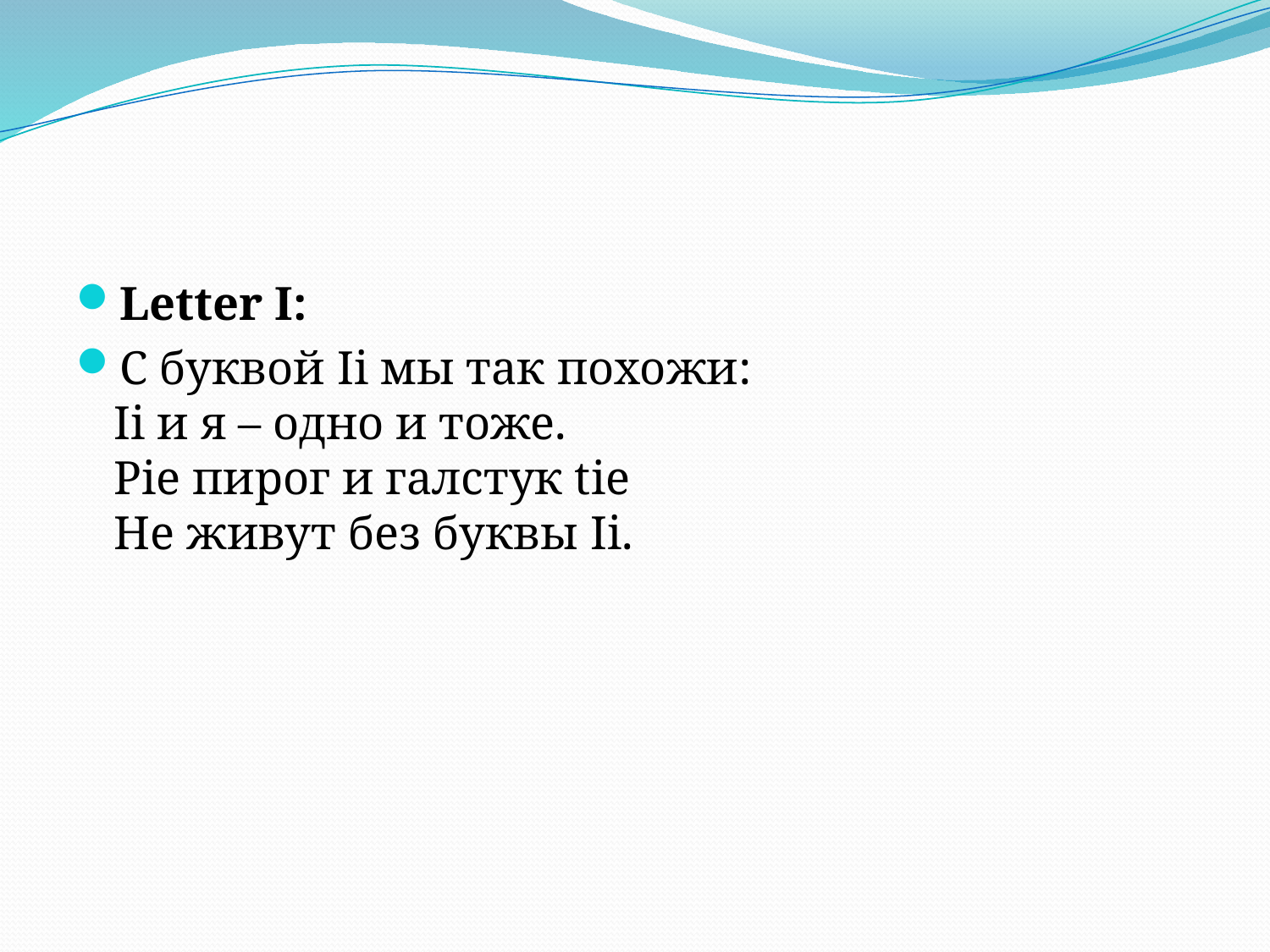

#
Letter I:
С буквой Ii мы так похожи:
Ii и я – одно и тоже.
Pie пирог и галстук tie
Не живут без буквы Ii.